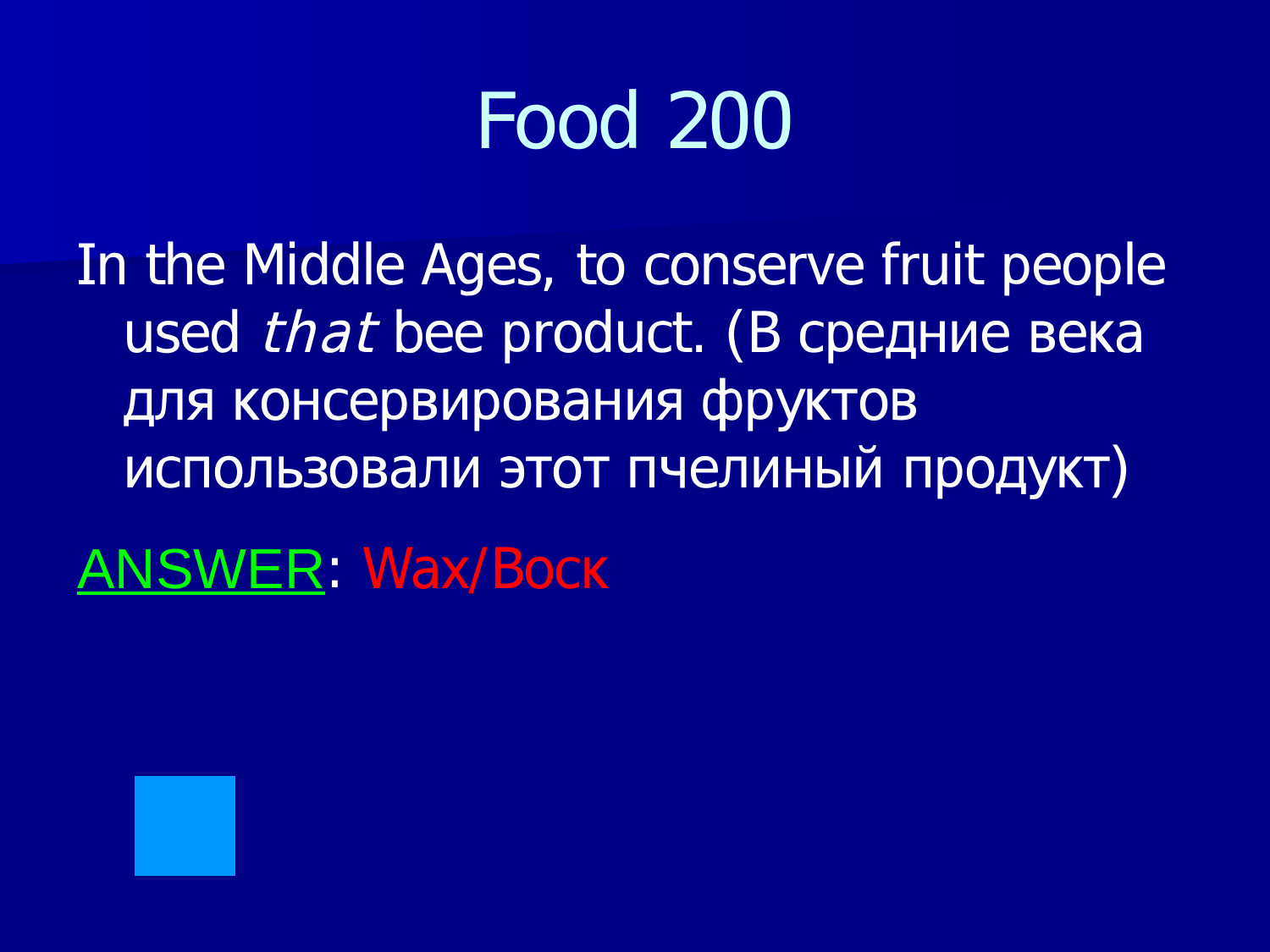

# Food 200
In the Middle Ages, to conserve fruit people used that bee product. (В средние века для консервирования фруктов использовали этот пчелиный продукт)
ANSWER: Wax/Воск